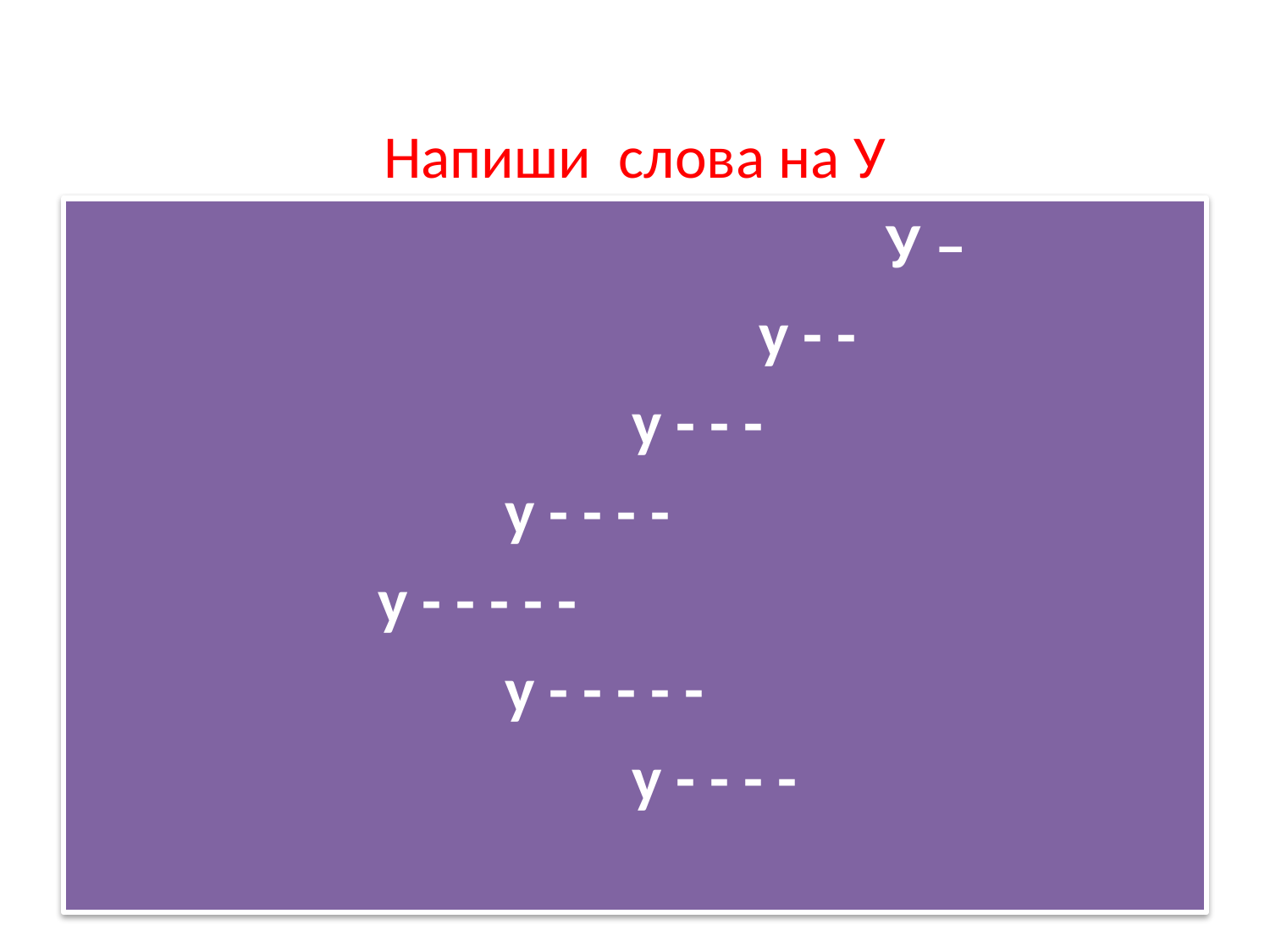

# Напиши  слова на У
                                    			У –
						у - -
					у - - -
				у - - - -
			у - - - - -
				у - - - - -
					у - - - -